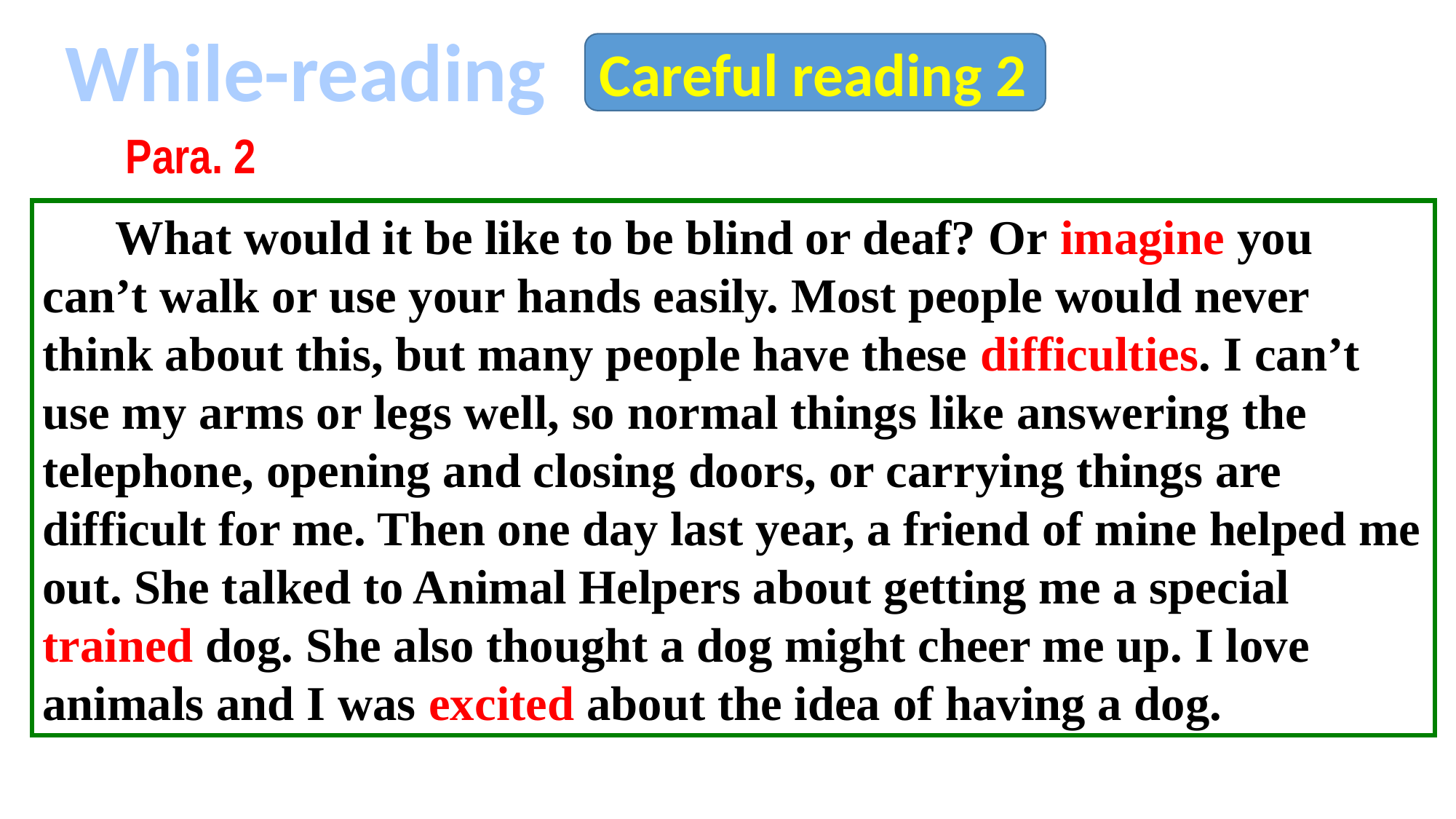

While-reading
Careful reading 2
 Para. 2
      What would it be like to be blind or deaf? Or imagine you can’t walk or use your hands easily. Most people would never think about this, but many people have these difficulties. I can’t use my arms or legs well, so normal things like answering the telephone, opening and closing doors, or carrying things are difficult for me. Then one day last year, a friend of mine helped me out. She talked to Animal Helpers about getting me a special trained dog. She also thought a dog might cheer me up. I love animals and I was excited about the idea of having a dog.